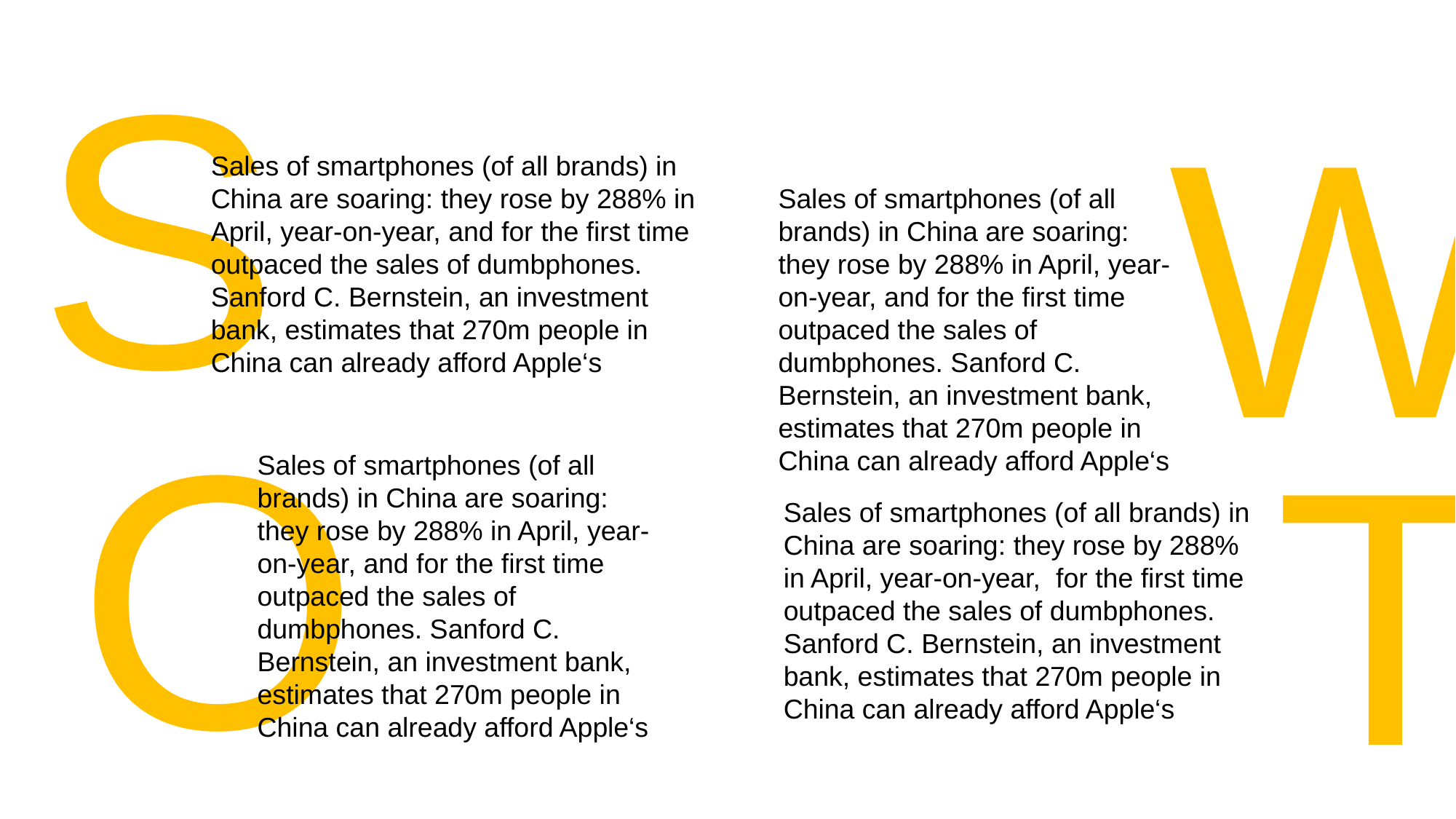

S
W

Sales of smartphones (of all brands) in China are soaring: they rose by 288% in April, year-on-year, and for the first time outpaced the sales of dumbphones. Sanford C. Bernstein, an investment bank, estimates that 270m people in China can already afford Apple‘s
Sales of smartphones (of all brands) in China are soaring: they rose by 288% in April, year-on-year, and for the first time outpaced the sales of dumbphones. Sanford C. Bernstein, an investment bank, estimates that 270m people in China can already afford Apple‘s
O
T

Sales of smartphones (of all brands) in China are soaring: they rose by 288% in April, year-on-year, and for the first time outpaced the sales of dumbphones. Sanford C. Bernstein, an investment bank, estimates that 270m people in China can already afford Apple‘s

Sales of smartphones (of all brands) in China are soaring: they rose by 288% in April, year-on-year,  for the first time outpaced the sales of dumbphones. Sanford C. Bernstein, an investment bank, estimates that 270m people in China can already afford Apple‘s